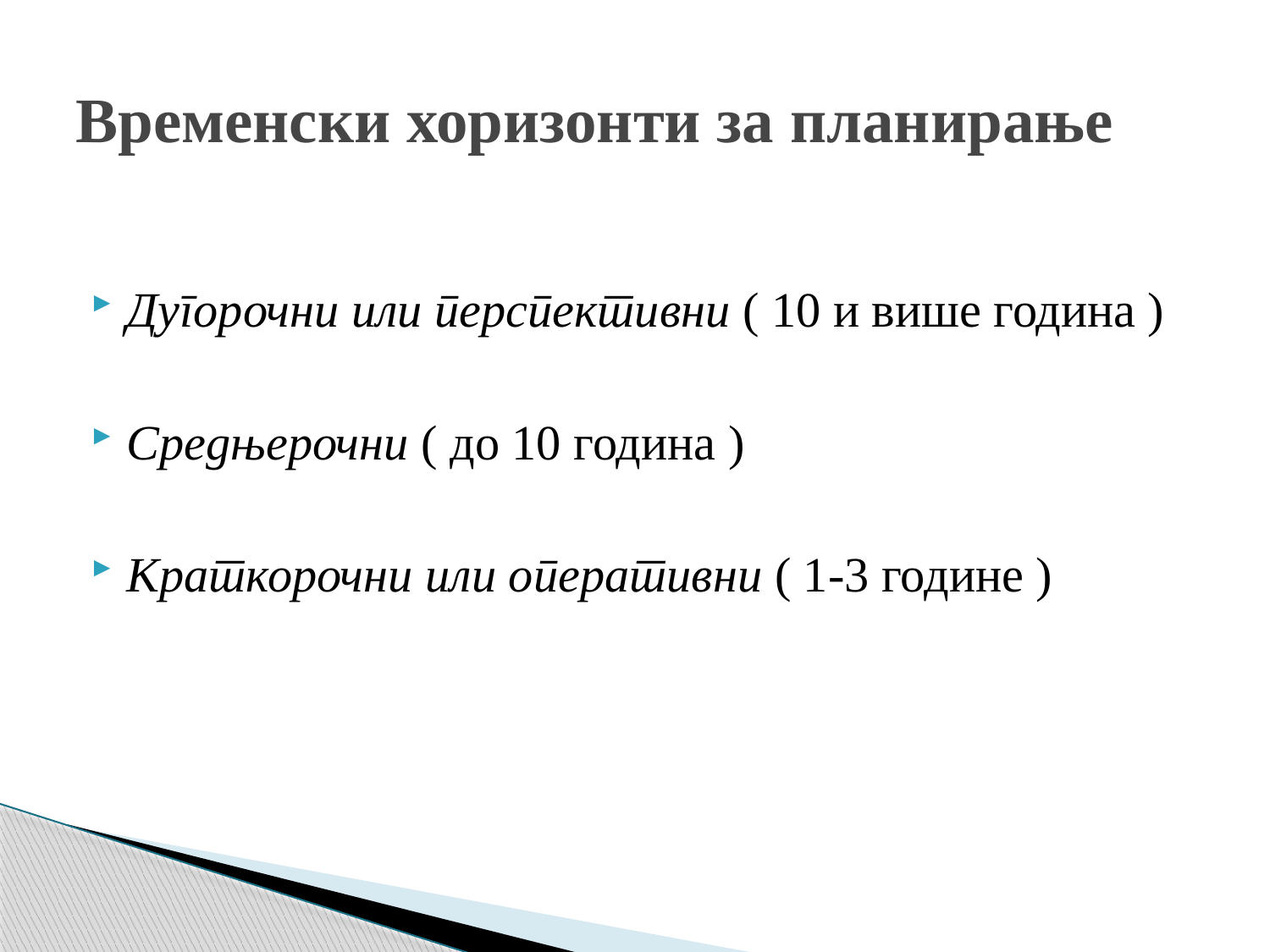

# Временски хоризонти за планирање

Дугорочни или перспективни ( 10 и више година )

Средњерочни ( до 10 година )

Краткорочни или оперативни ( 1-3 године )